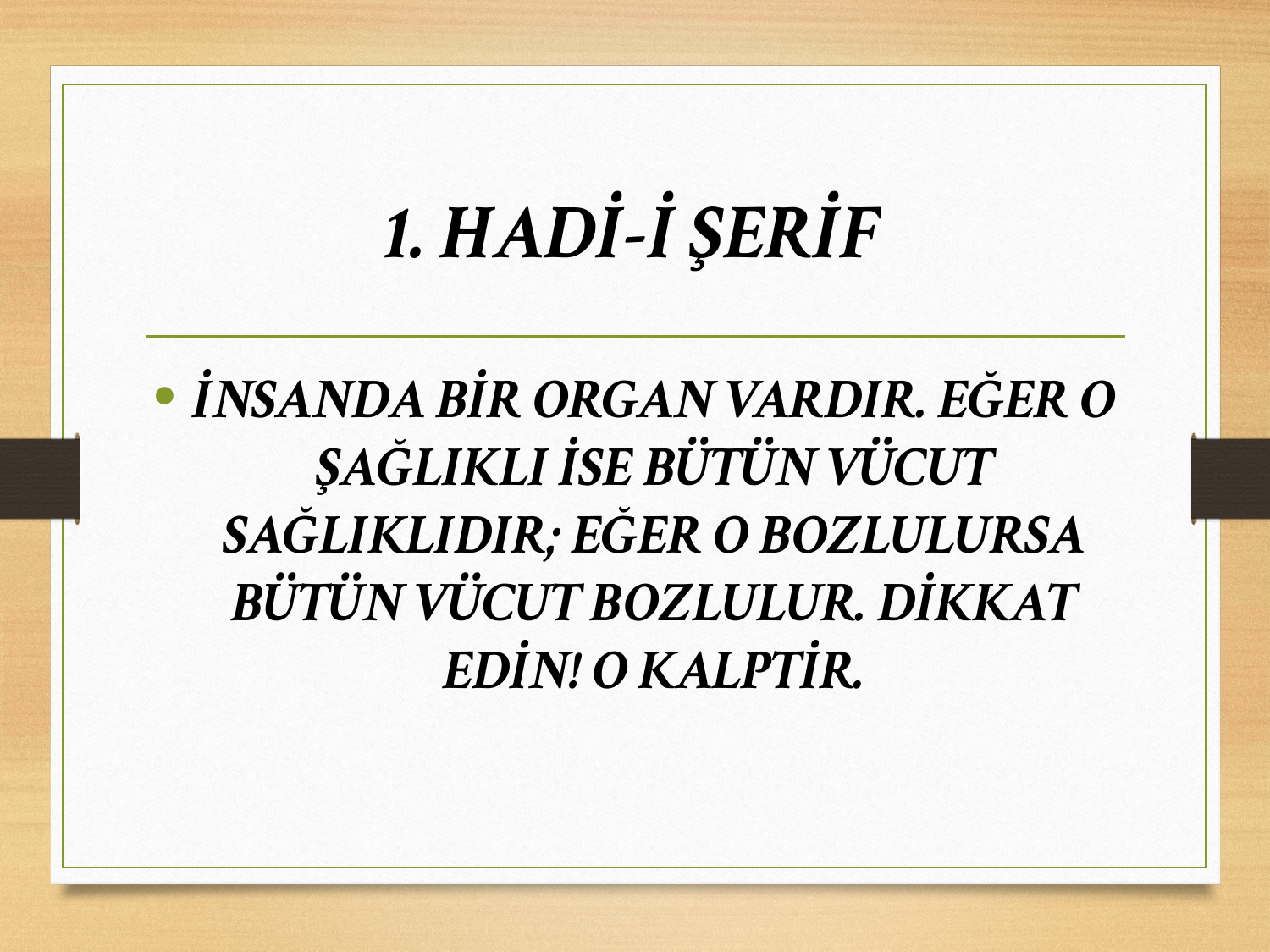

# 1. HADİ-İ ŞERİF
İNSANDA BİR ORGAN VARDIR. EĞER O ŞAĞLIKLI İSE BÜTÜN VÜCUT SAĞLIKLIDIR; EĞER O BOZLULURSA BÜTÜN VÜCUT BOZLULUR. DİKKAT EDİN! O KALPTİR.